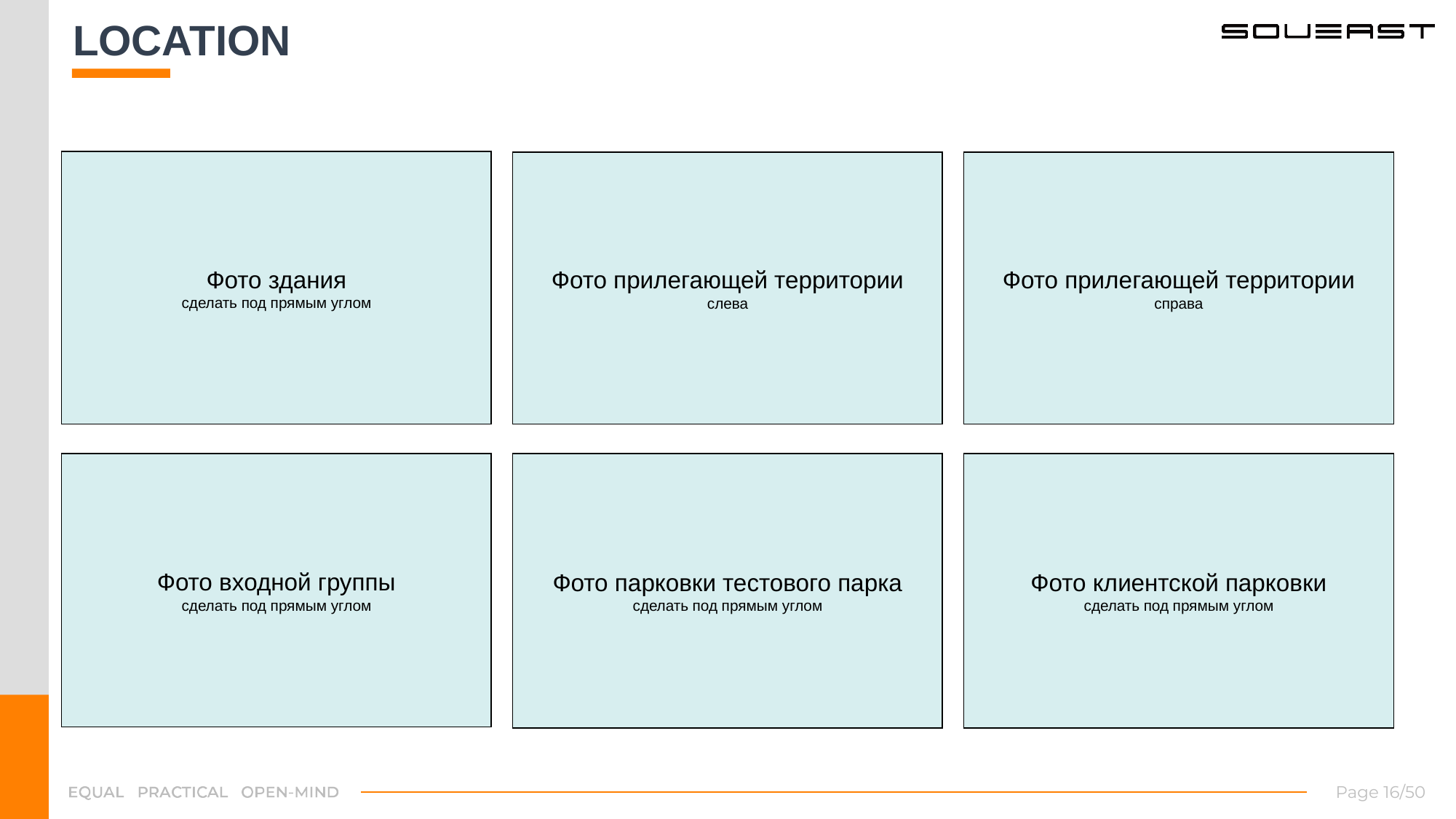

LOCATION
Фото здания
сделать под прямым углом
Фото прилегающей территории
справа
Фото прилегающей территории
слева
Фото входной группы
сделать под прямым углом
Фото парковки тестового парка
сделать под прямым углом
Фото клиентской парковки
сделать под прямым углом